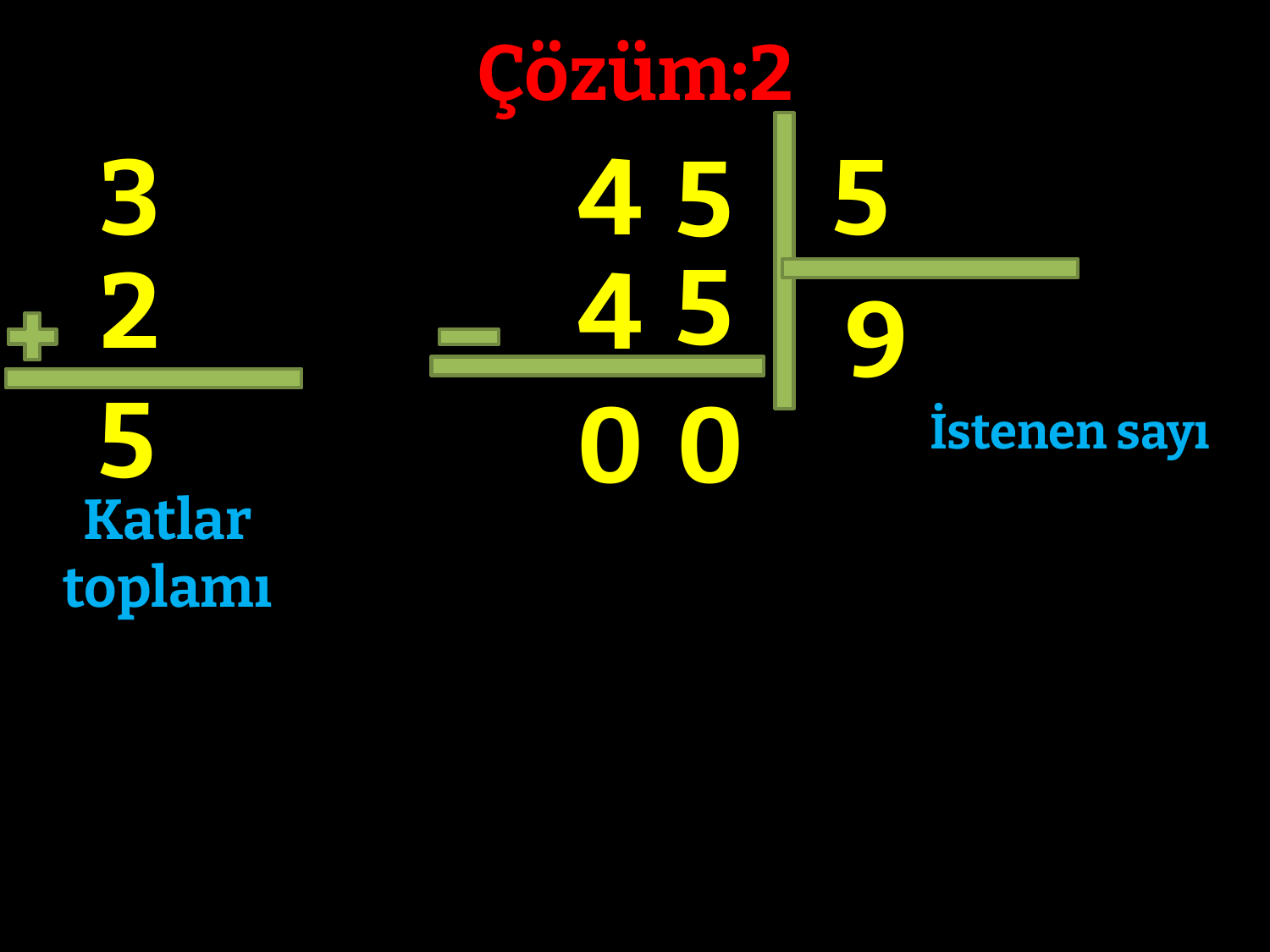

Çözüm:2
5
3
4
5

5
2
4
9
#

5
0
0
İstenen sayı
Katlar toplamı